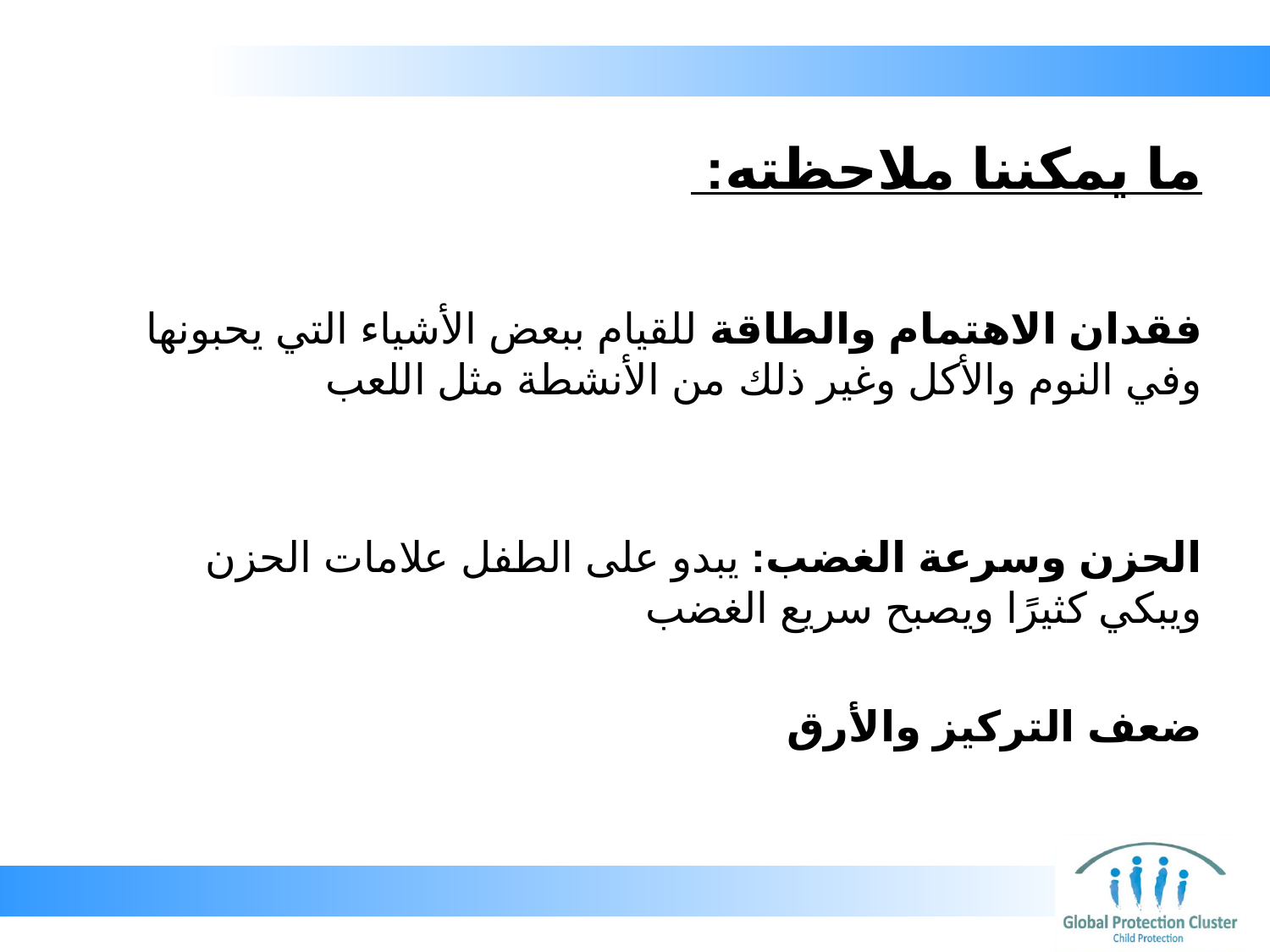

# ما يمكننا ملاحظته:

فقدان الاهتمام والطاقة للقيام ببعض الأشياء التي يحبونها وفي النوم والأكل وغير ذلك من الأنشطة مثل اللعب

الحزن وسرعة الغضب: يبدو على الطفل علامات الحزن ويبكي كثيرًا ويصبح سريع الغضب

ضعف التركيز والأرق